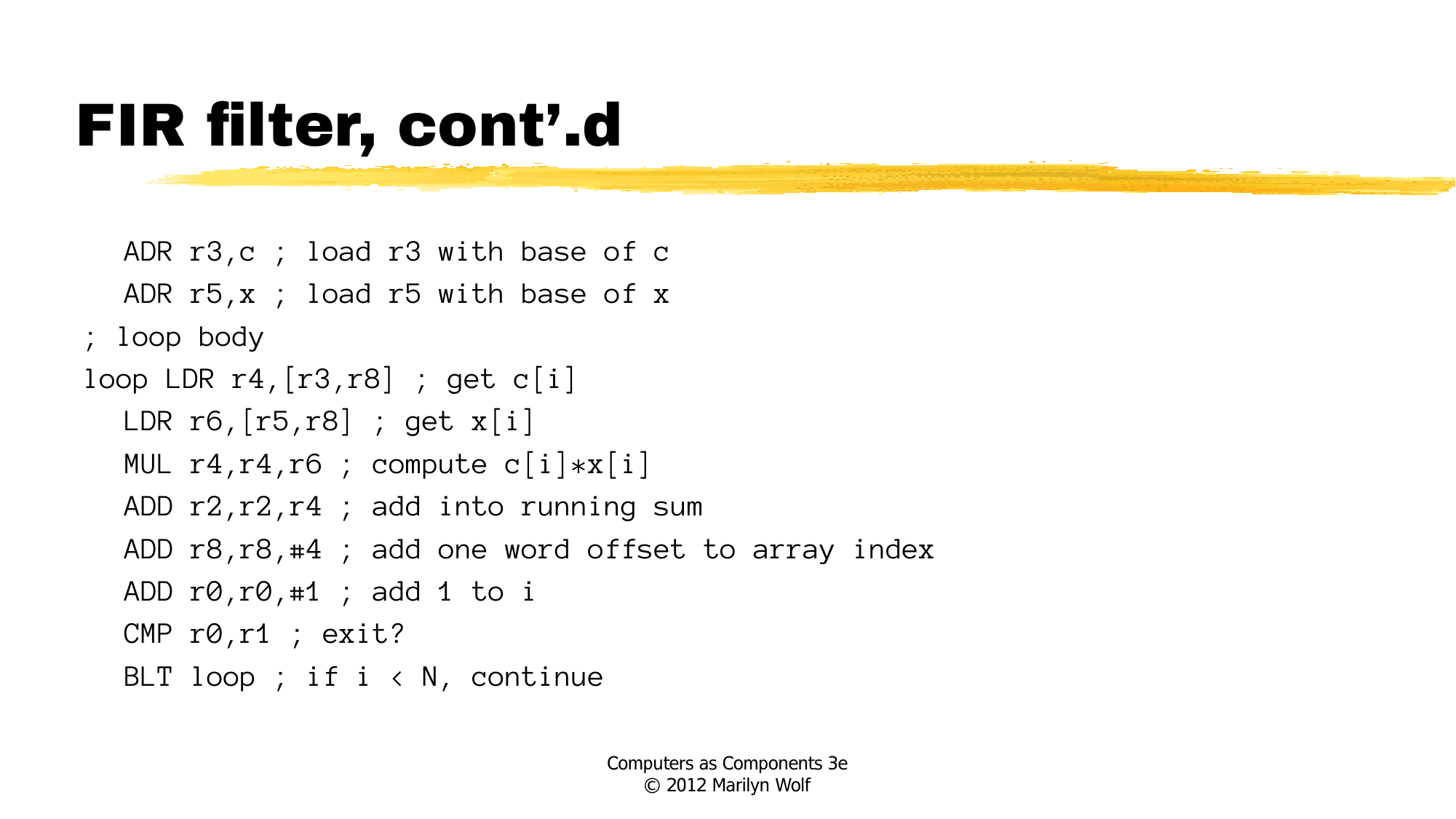

# FIR filter, cont’.d
	ADR r3,c ; load r3 with base of c
	ADR r5,x ; load r5 with base of x
; loop body
loop LDR r4,[r3,r8] ; get c[i]
	LDR r6,[r5,r8] ; get x[i]
	MUL r4,r4,r6 ; compute c[i]*x[i]
	ADD r2,r2,r4 ; add into running sum
	ADD r8,r8,#4 ; add one word offset to array index
	ADD r0,r0,#1 ; add 1 to i
	CMP r0,r1 ; exit?
	BLT loop ; if i < N, continue